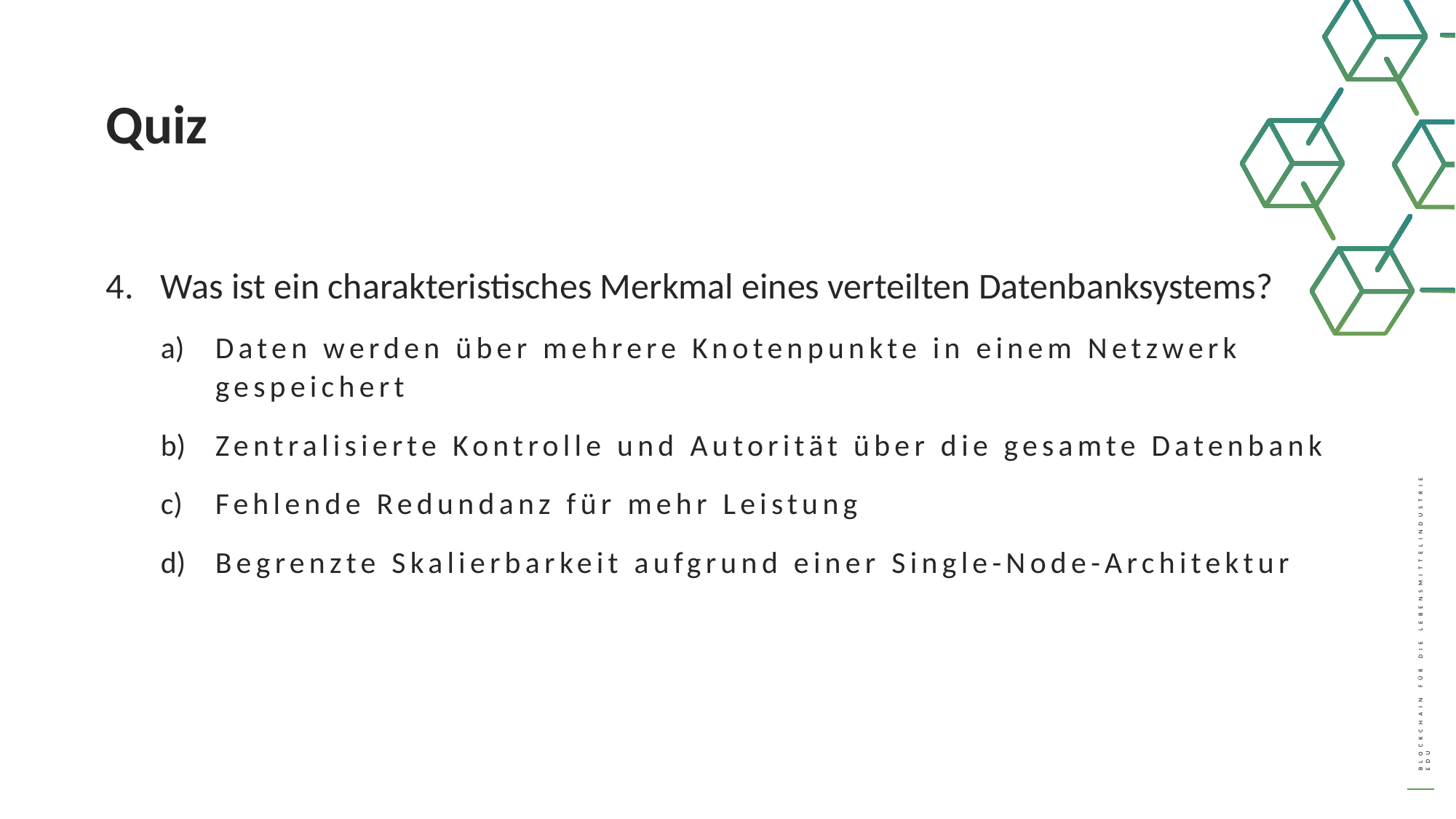

Quiz
Was ist ein charakteristisches Merkmal eines verteilten Datenbanksystems?
Daten werden über mehrere Knotenpunkte in einem Netzwerk gespeichert
Zentralisierte Kontrolle und Autorität über die gesamte Datenbank
Fehlende Redundanz für mehr Leistung
Begrenzte Skalierbarkeit aufgrund einer Single-Node-Architektur